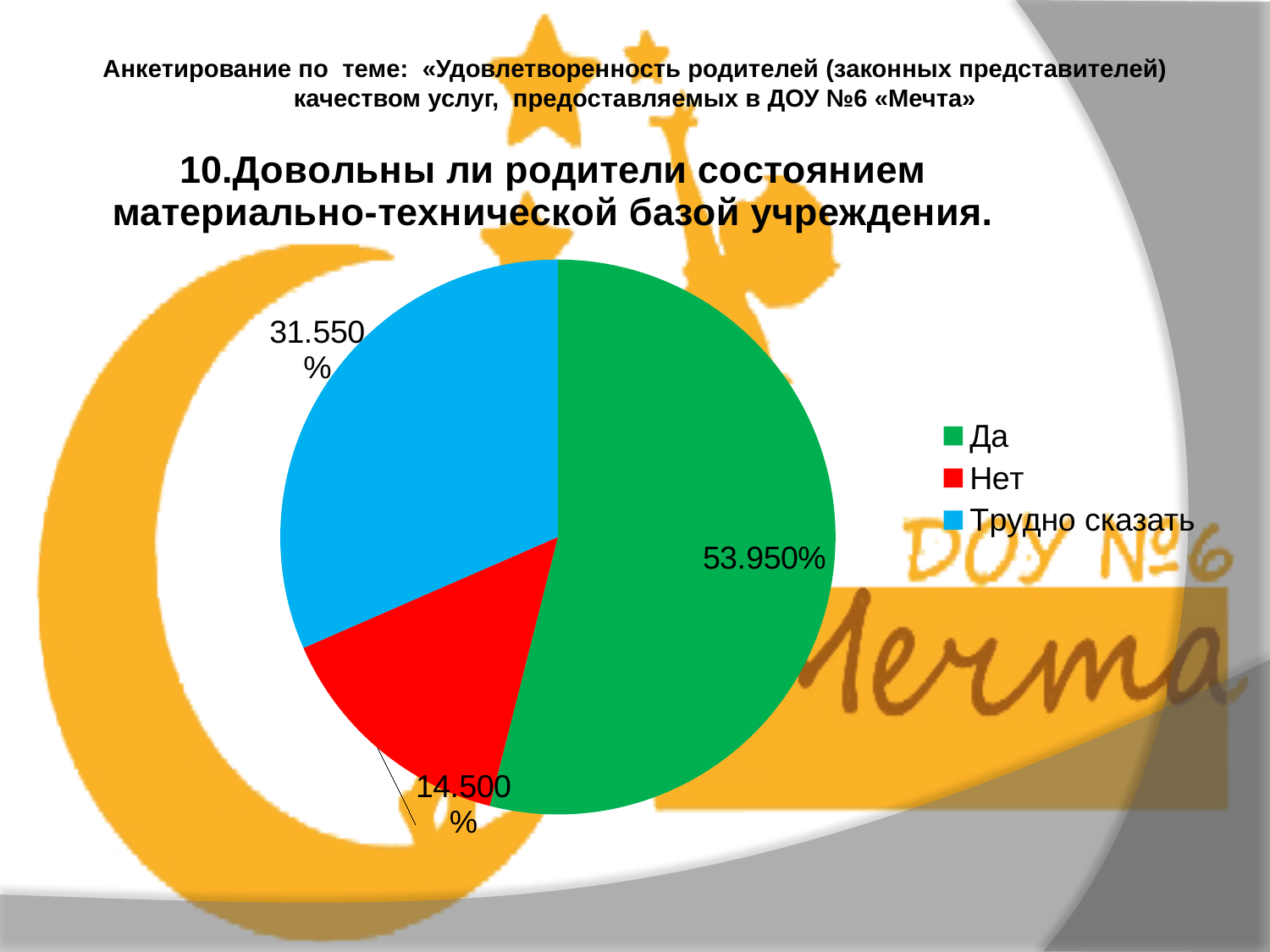

# Анкетирование по  теме:  «Удовлетворенность родителей (законных представителей) качеством услуг,  предоставляемых в ДОУ №6 «Мечта»

### Chart: 10.Довольны ли родители состоянием материально-технической базой учреждения.

| Category | С удовольствием ли Ваш ребенок посещает детский сад? |
|---|---|
| Да | 0.5395 |
| Нет | 0.14500000000000016 |
| Трудно сказать | 0.31550000000000034 |